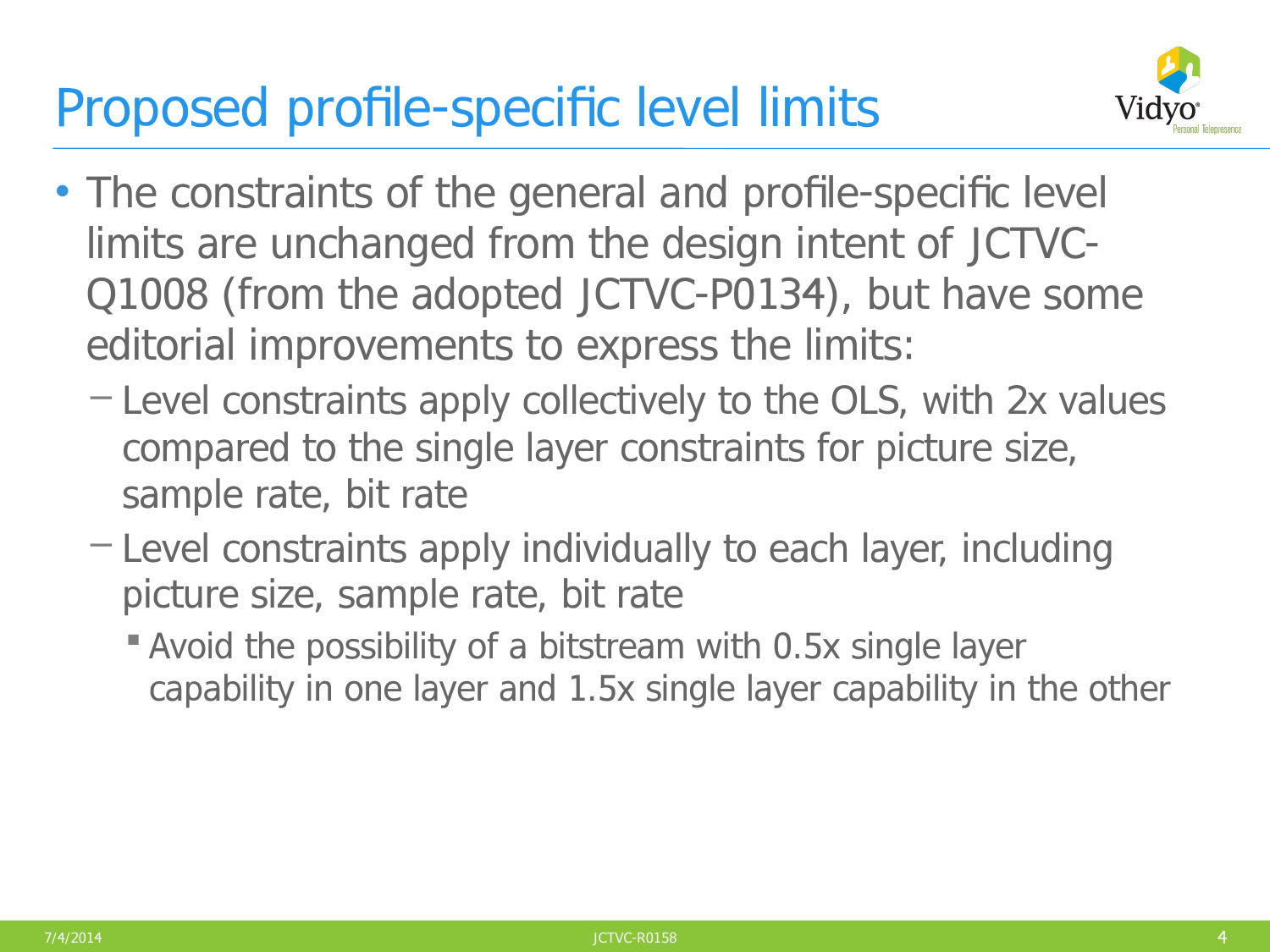

# Proposed profile-specific level limits
The constraints of the general and profile-specific level limits are unchanged from the design intent of JCTVC-Q1008 (from the adopted JCTVC-P0134), but have some editorial improvements to express the limits:
Level constraints apply collectively to the OLS, with 2x values compared to the single layer constraints for picture size, sample rate, bit rate
Level constraints apply individually to each layer, including picture size, sample rate, bit rate
Avoid the possibility of a bitstream with 0.5x single layer capability in one layer and 1.5x single layer capability in the other